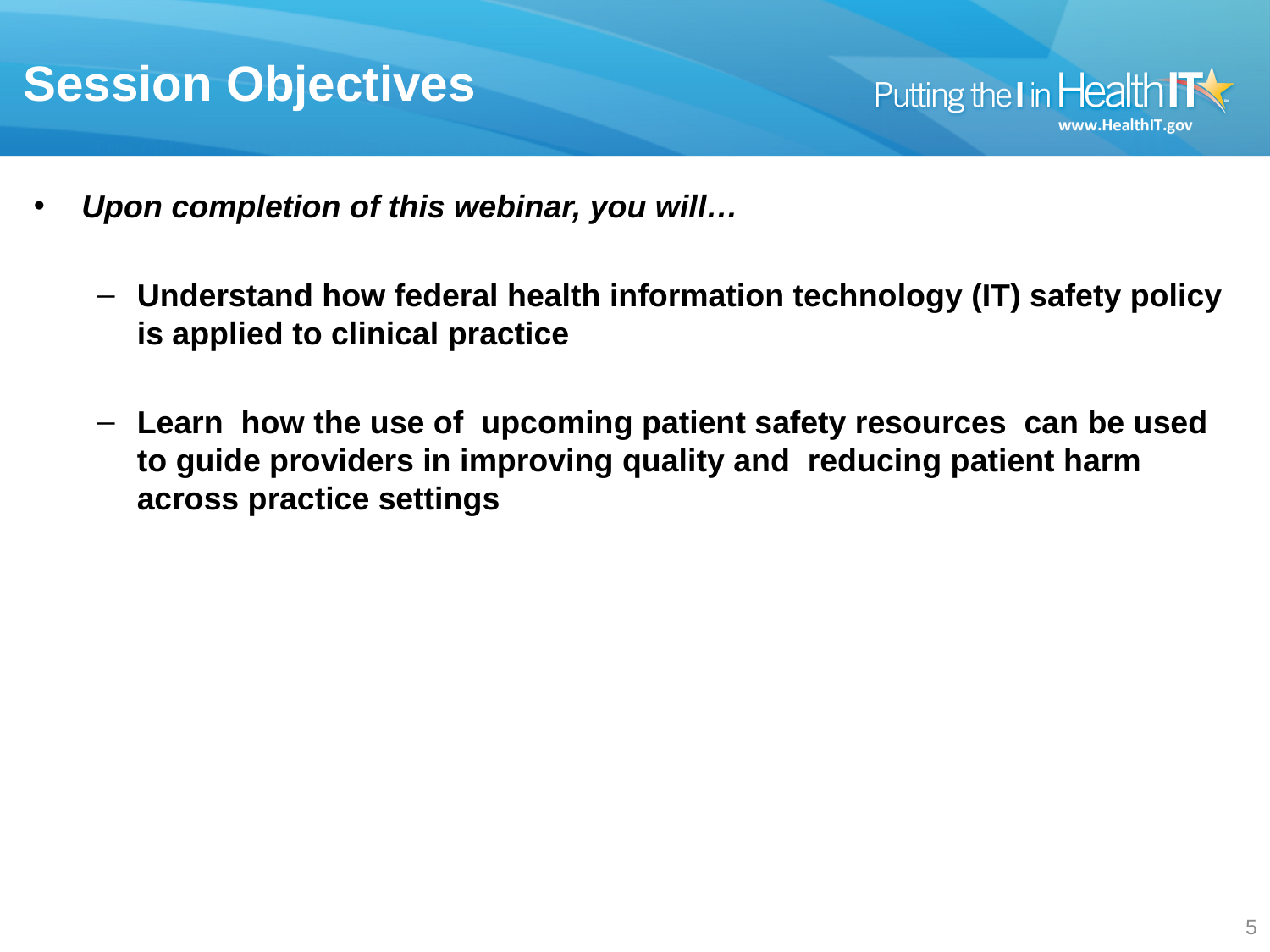

# Session Objectives
Upon completion of this webinar, you will…

Understand how federal health information technology (IT) safety policy is applied to clinical practice

Learn  how the use of  upcoming patient safety resources  can be used to guide providers in improving quality and  reducing patient harm across practice settings

5